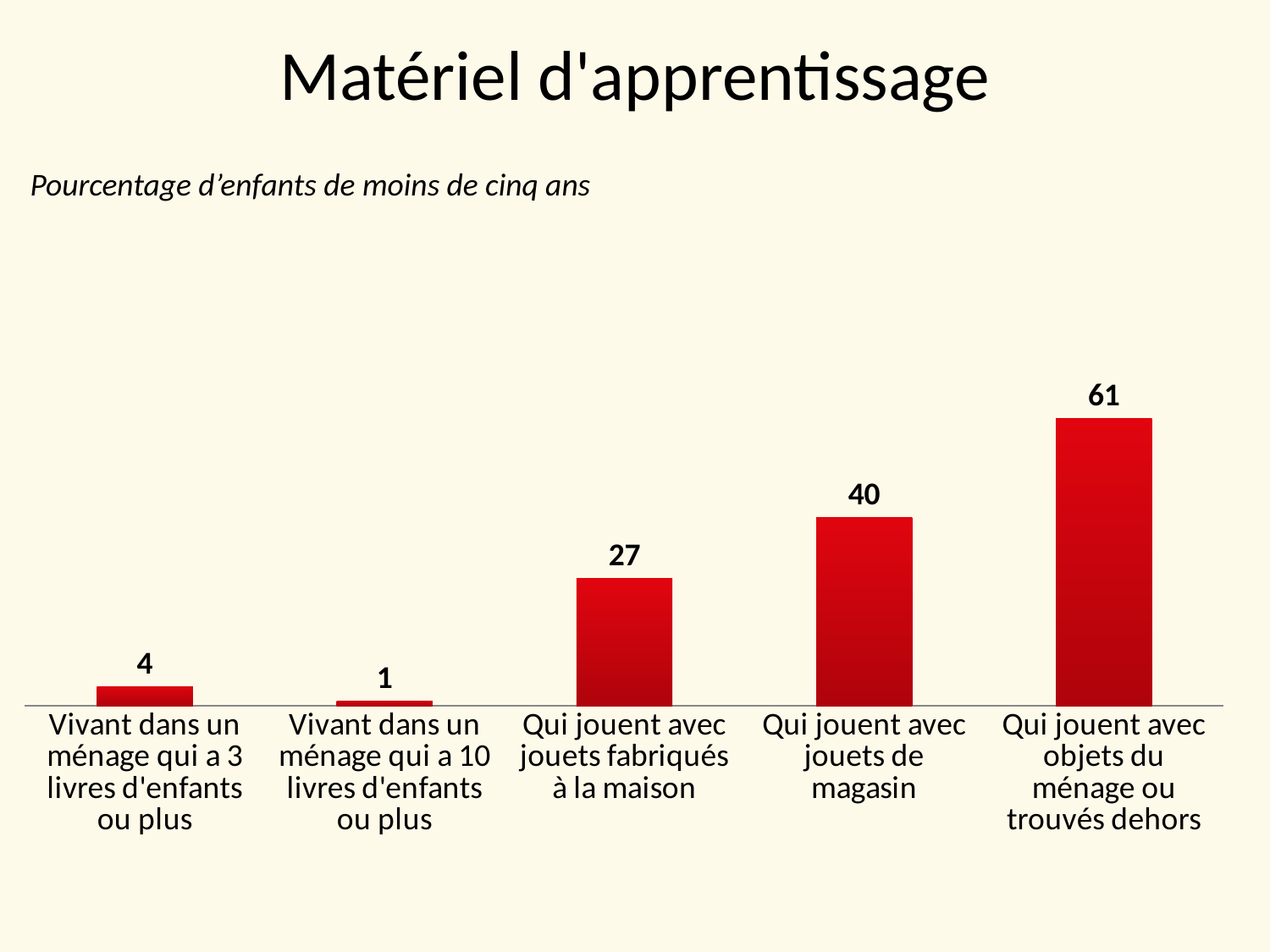

# Matériel d'apprentissage
Pourcentage d’enfants de moins de cinq ans

### Chart

| Category | Series 1 |
|---|---|
| Vivant dans un ménage qui a 3 livres d'enfants ou plus | 4.0 |
| Vivant dans un ménage qui a 10 livres d'enfants ou plus | 1.0 |
| Qui jouent avec jouets fabriqués à la maison | 27.0 |
| Qui jouent avec jouets de magasin | 40.0 |
| Qui jouent avec objets du ménage ou trouvés dehors | 61.0 |